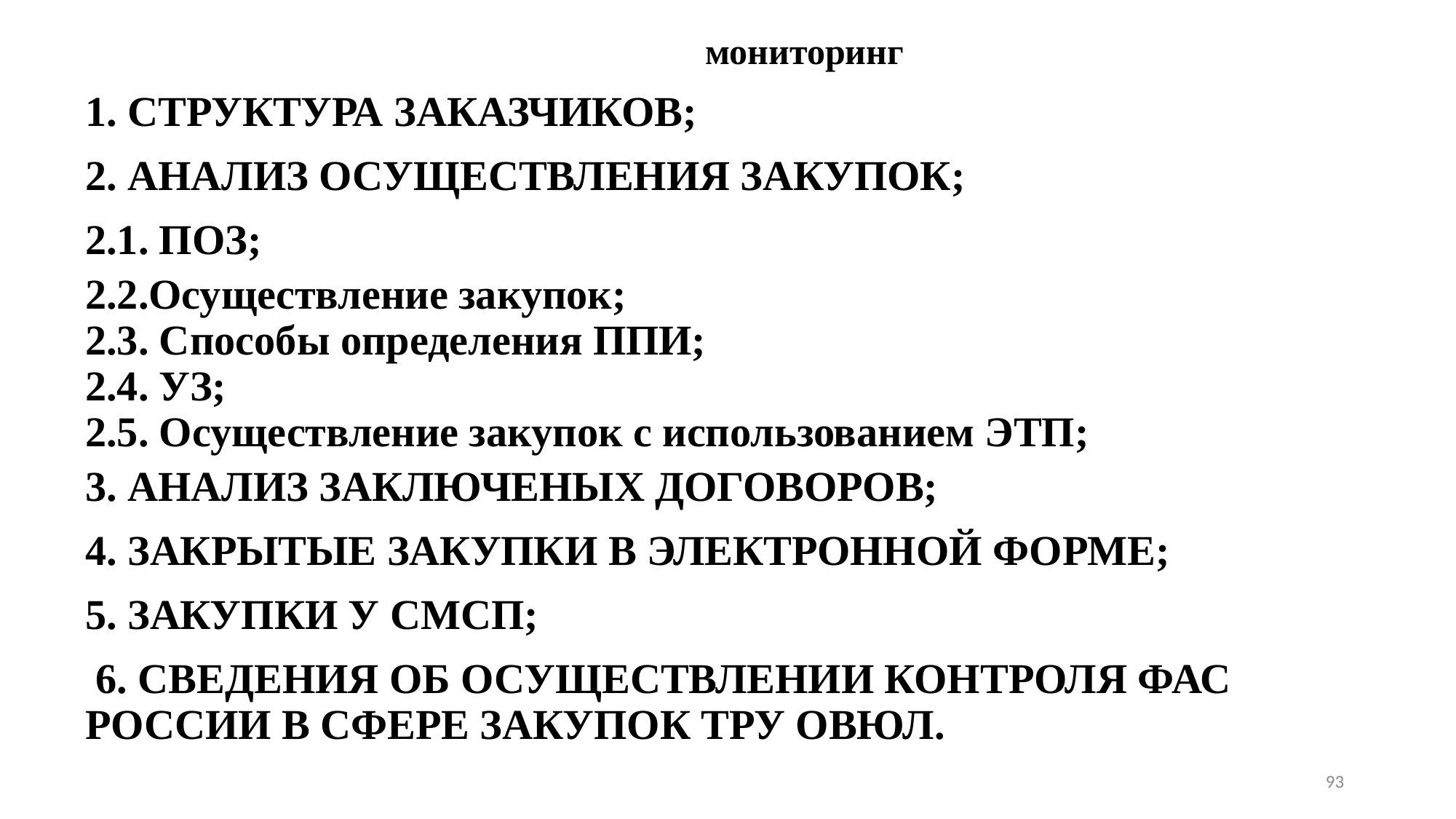

# мониторинг
1. СТРУКТУРА ЗАКАЗЧИКОВ;
2. АНАЛИЗ ОСУЩЕСТВЛЕНИЯ ЗАКУПОК;
2.1. ПОЗ;
2.2.Осуществление закупок;
2.3. Способы определения ППИ;
2.4. УЗ;
2.5. Осуществление закупок с использованием ЭТП;
3. АНАЛИЗ ЗАКЛЮЧЕНЫХ ДОГОВОРОВ;
4. ЗАКРЫТЫЕ ЗАКУПКИ В ЭЛЕКТРОННОЙ ФОРМЕ;
5. ЗАКУПКИ У СМСП;
 6. СВЕДЕНИЯ ОБ ОСУЩЕСТВЛЕНИИ КОНТРОЛЯ ФАС РОССИИ В СФЕРЕ ЗАКУПОК ТРУ ОВЮЛ.

93